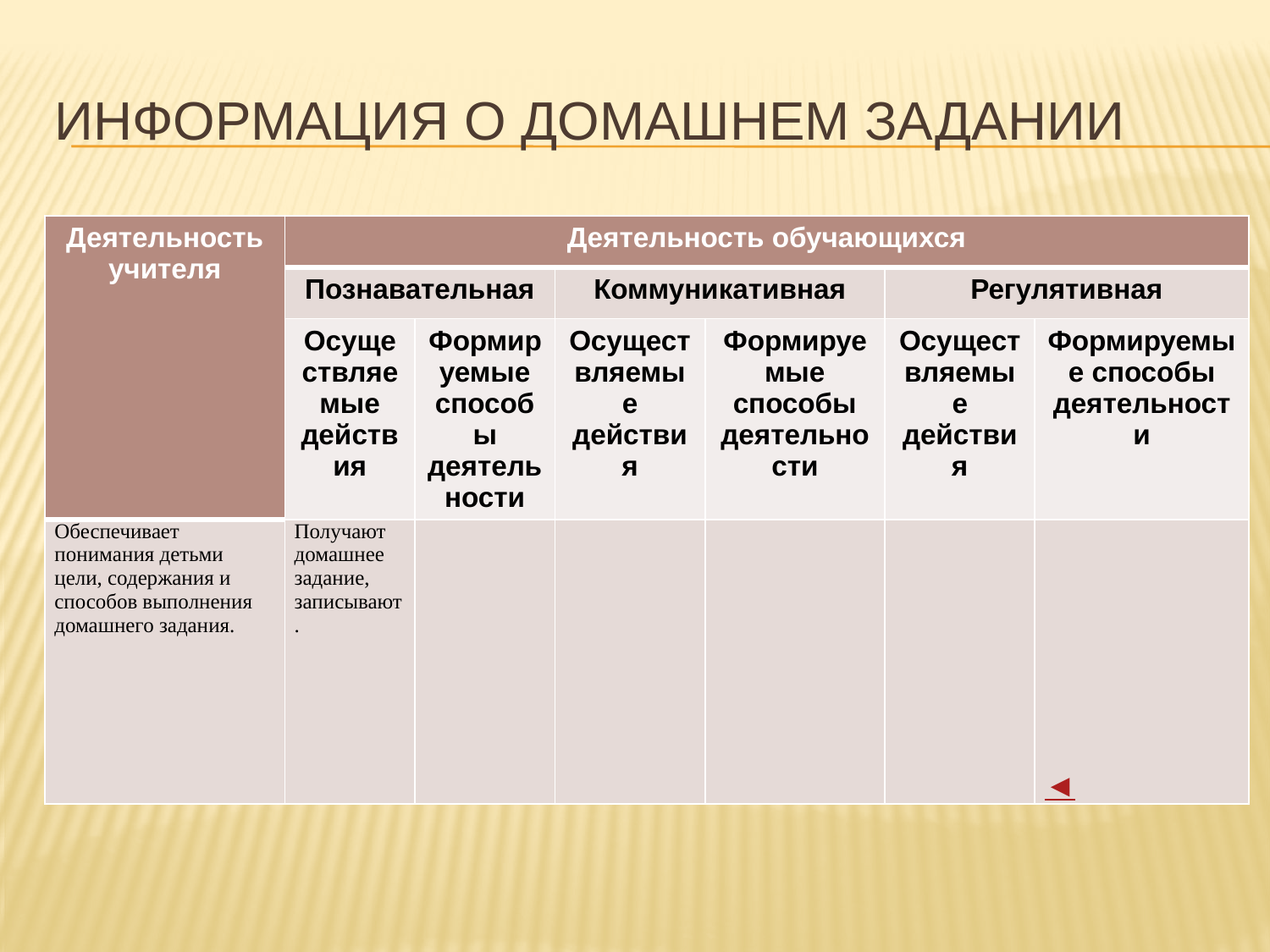

# Информация о домашнем задании
| Деятельность учителя | Деятельность обучающихся |  |  |  |  |  |
| --- | --- | --- | --- | --- | --- | --- |
|  | Познавательная |  | Коммуникативная |  | Регулятивная |  |
|  | Осуществляемые действия | Формируемые способы деятельности | Осуществляемые действия | Формируемые способы деятельности | Осуществляемые действия | Формируемые способы деятельности |
| Обеспечивает понимания детьми цели, содержания и способов выполнения домашнего задания. | Получают домашнее задание, записывают. |  |  |  |  | ◄ |